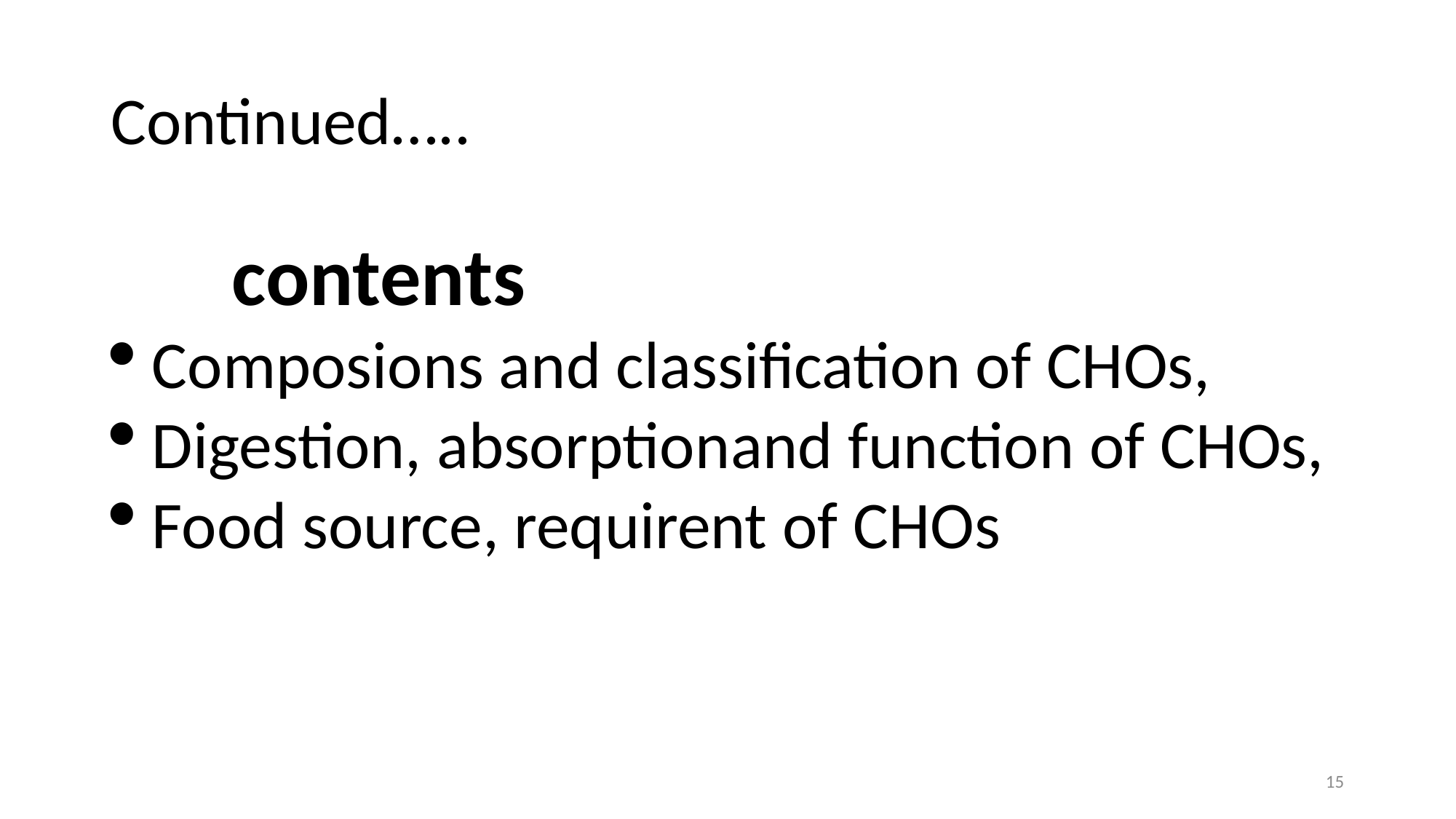

# Continued…..
        contents
Composions and classification of CHOs,
Digestion, absorptionand function of CHOs,
Food source, requirent of CHOs

15